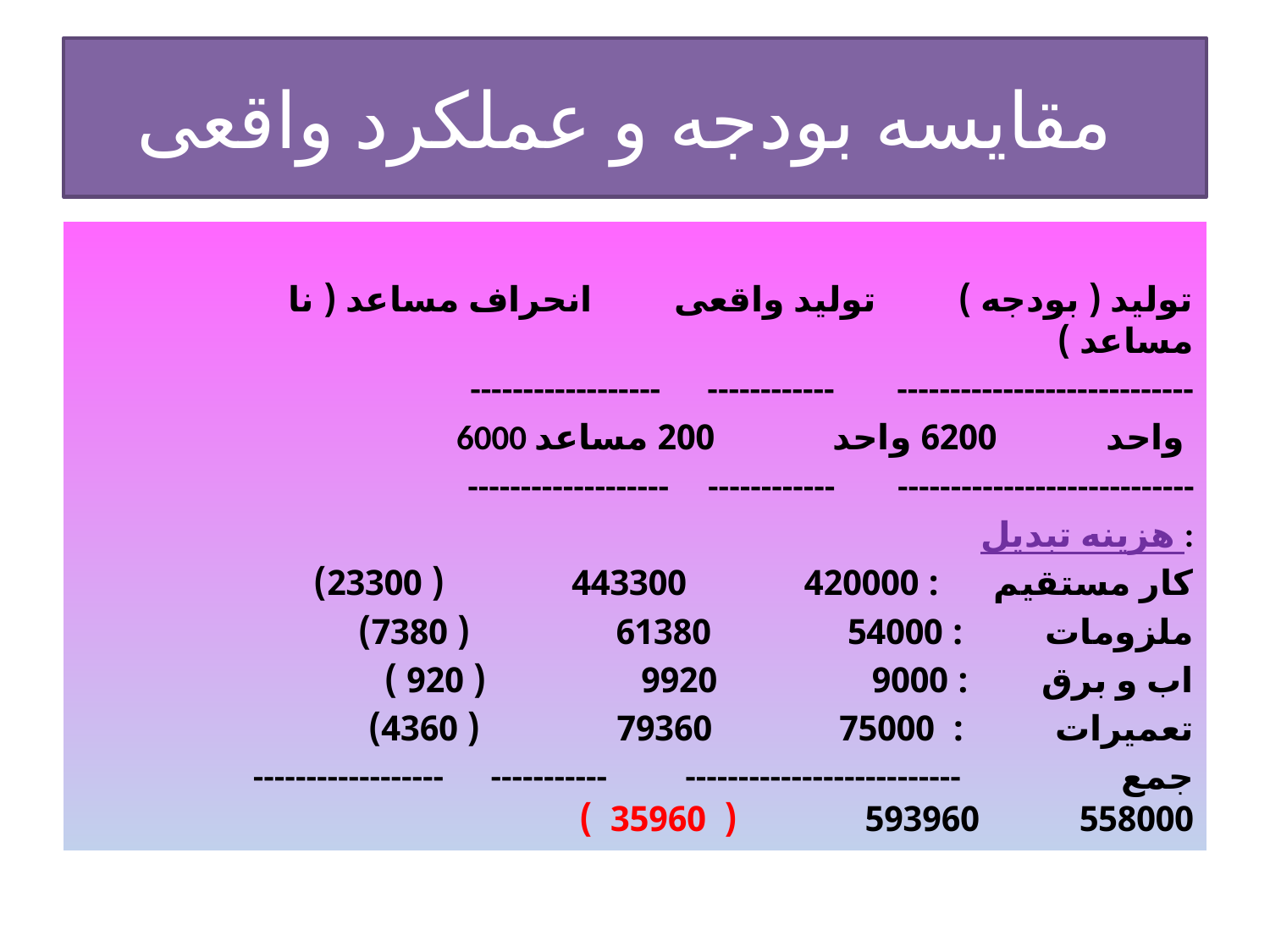

# مقایسه بودجه و عملکرد واقعی

               تولید ( بودجه )         تولید واقعی         انحراف مساعد ( نا مساعد )
              ------------------      ------------        ----------------------------
                 6000 واحد            6200 واحد             200 مساعد
              -------------------     ------------        ----------------------------
هزینه تبدیل :
کار مستقیم      : 420000             443300              ( 23300)
ملزومات         : 54000               61380                ( 7380)
اب و برق        : 9000                 9920                 ( 920 )
تعمیرات          :  75000              79360               ( 4360)
               ------------------      -----------          --------------------------  جمع                 558000           593960              (  35960  )